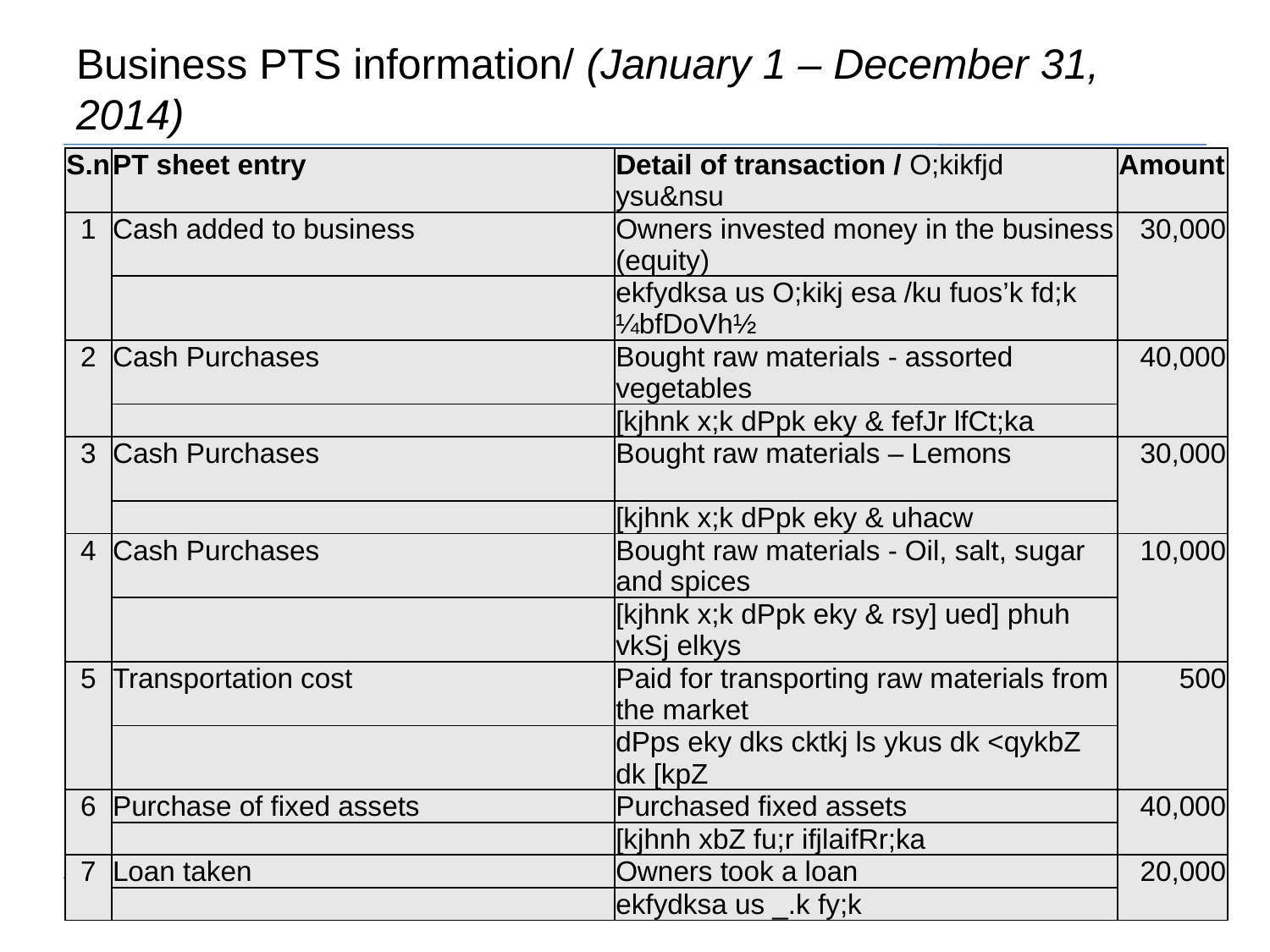

# Business PTS information/ (January 1 – December 31, 2014)
| S.n | PT sheet entry | Detail of transaction / O;kikfjd ysu&nsu | Amount |
| --- | --- | --- | --- |
| 1 | Cash added to business | Owners invested money in the business (equity) | 30,000 |
|  |  | ekfydksa us O;kikj esa /ku fuos’k fd;k ¼bfDoVh½ |  |
| 2 | Cash Purchases | Bought raw materials - assorted vegetables | 40,000 |
|  |  | [kjhnk x;k dPpk eky & fefJr lfCt;ka |  |
| 3 | Cash Purchases | Bought raw materials – Lemons | 30,000 |
|  |  | [kjhnk x;k dPpk eky & uhacw |  |
| 4 | Cash Purchases | Bought raw materials - Oil, salt, sugar and spices | 10,000 |
|  |  | [kjhnk x;k dPpk eky & rsy] ued] phuh vkSj elkys |  |
| 5 | Transportation cost | Paid for transporting raw materials from the market | 500 |
|  |  | dPps eky dks cktkj ls ykus dk <qykbZ dk [kpZ |  |
| 6 | Purchase of fixed assets | Purchased fixed assets | 40,000 |
|  |  | [kjhnh xbZ fu;r ifjlaifRr;ka |  |
| 7 | Loan taken | Owners took a loan | 20,000 |
|  |  | ekfydksa us \_.k fy;k |  |
4